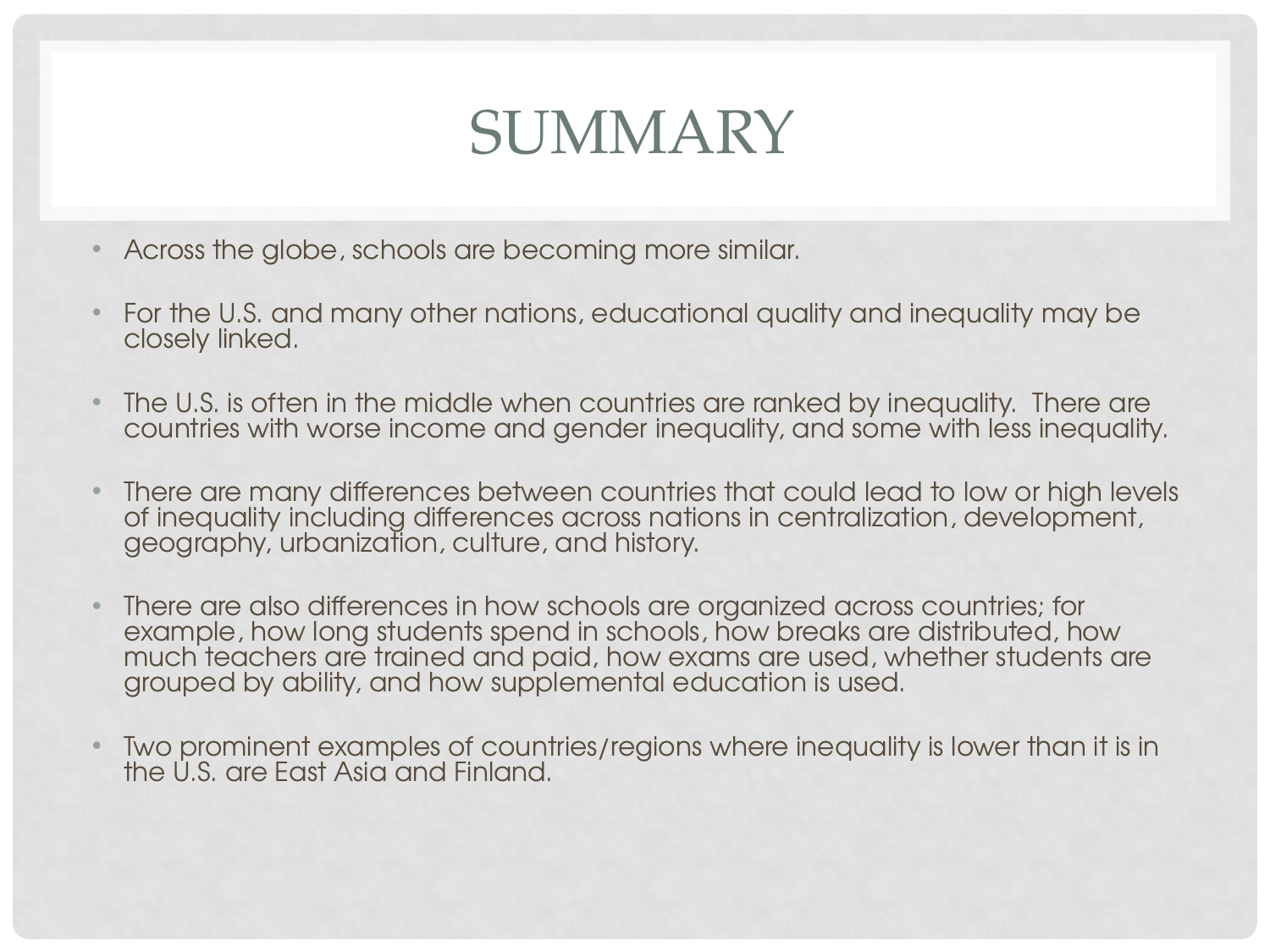

# SUMMARY
Across the globe, schools are becoming more similar.

For the U.S. and many other nations, educational quality and inequality may be closely linked.

The U.S. is often in the middle when countries are ranked by inequality.  There are countries with worse income and gender inequality, and some with less inequality.

There are many differences between countries that could lead to low or high levels of inequality including differences across nations in centralization, development, geography, urbanization, culture, and history.

There are also differences in how schools are organized across countries; for example, how long students spend in schools, how breaks are distributed, how much teachers are trained and paid, how exams are used, whether students are grouped by ability, and how supplemental education is used.

Two prominent examples of countries/regions where inequality is lower than it is in the U.S. are East Asia and Finland.